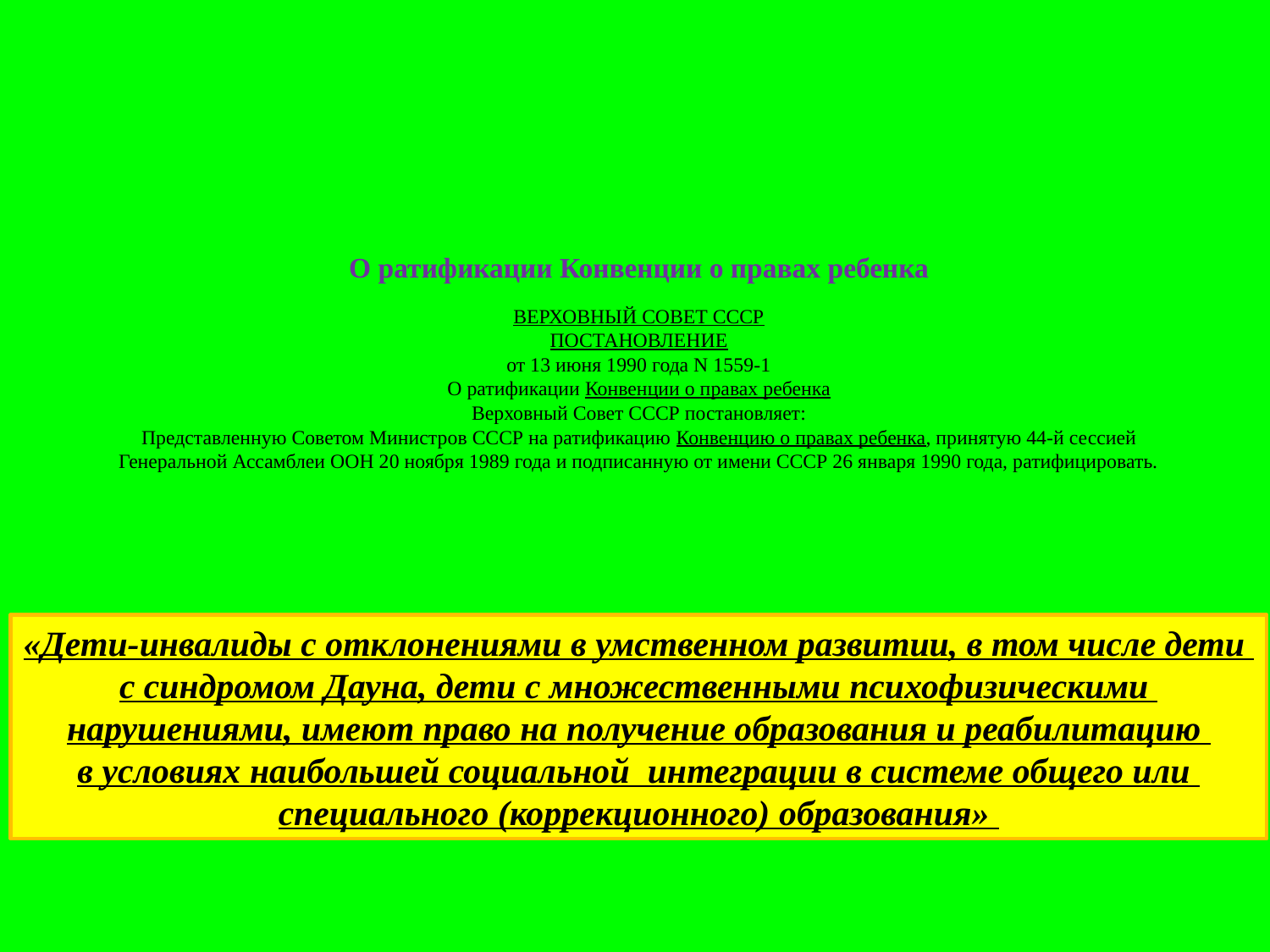

# О ратификации Конвенции о правах ребенка ВЕРХОВНЫЙ СОВЕТ СССР ПОСТАНОВЛЕНИЕ от 13 июня 1990 года N 1559-1 О ратификации Конвенции о правах ребенка Верховный Совет СССР постановляет: Представленную Советом Министров СССР на ратификацию Конвенцию о правах ребенка, принятую 44-й сессией Генеральной Ассамблеи ООН 20 ноября 1989 года и подписанную от имени СССР 26 января 1990 года, ратифицировать.
«Дети-инвалиды с отклонениями в умственном развитии, в том числе дети
с синдромом Дауна, дети с множественными психофизическими
нарушениями, имеют право на получение образования и реабилитацию
в условиях наибольшей социальной  интеграции в системе общего или
специального (коррекционного) образования»